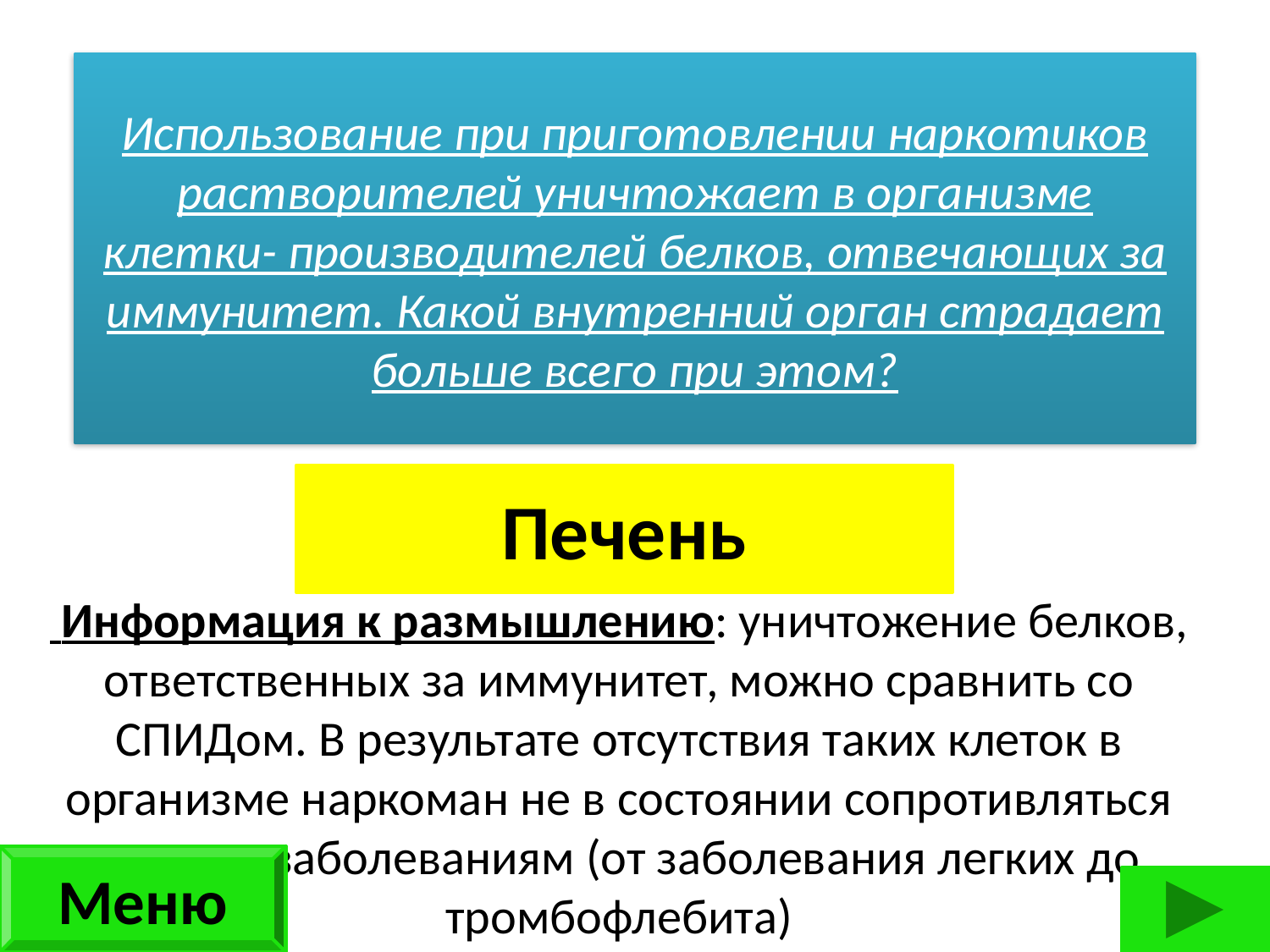

Использование при приготовлении наркотиков растворителей уничтожает в организме клетки- производителей белков, отвечающих за иммунитет. Какой внутренний орган страдает больше всего при этом?
Печень
 Информация к размышлению: уничтожение белков, ответственных за иммунитет, можно сравнить со СПИДом. В результате отсутствия таких клеток в организме наркоман не в состоянии сопротивляться многим заболеваниям (от заболевания легких до тромбофлебита)

Меню